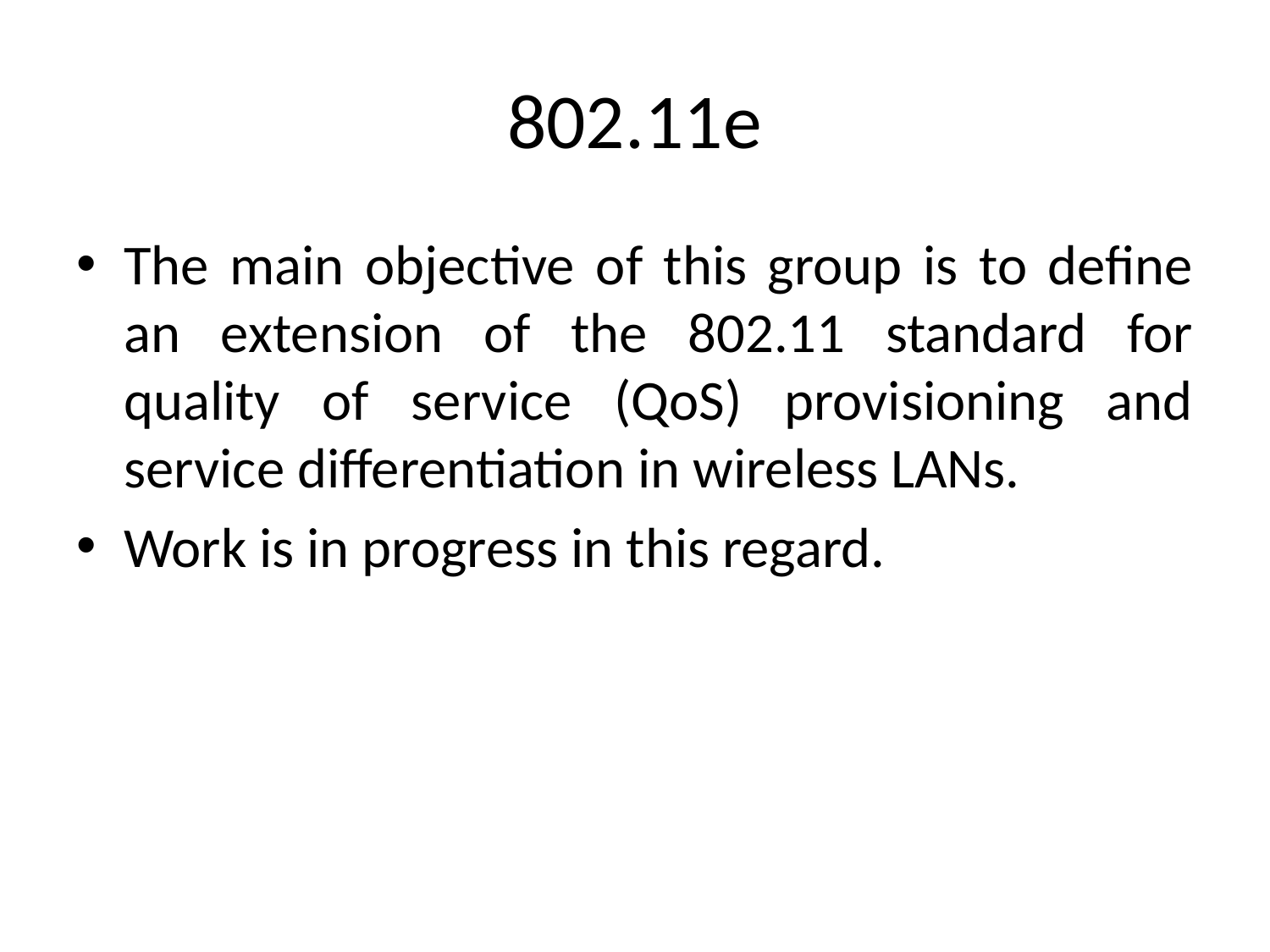

# 802.11e
The main objective of this group is to define an extension of the 802.11 standard for quality of service (QoS) provisioning and service differentiation in wireless LANs.
Work is in progress in this regard.